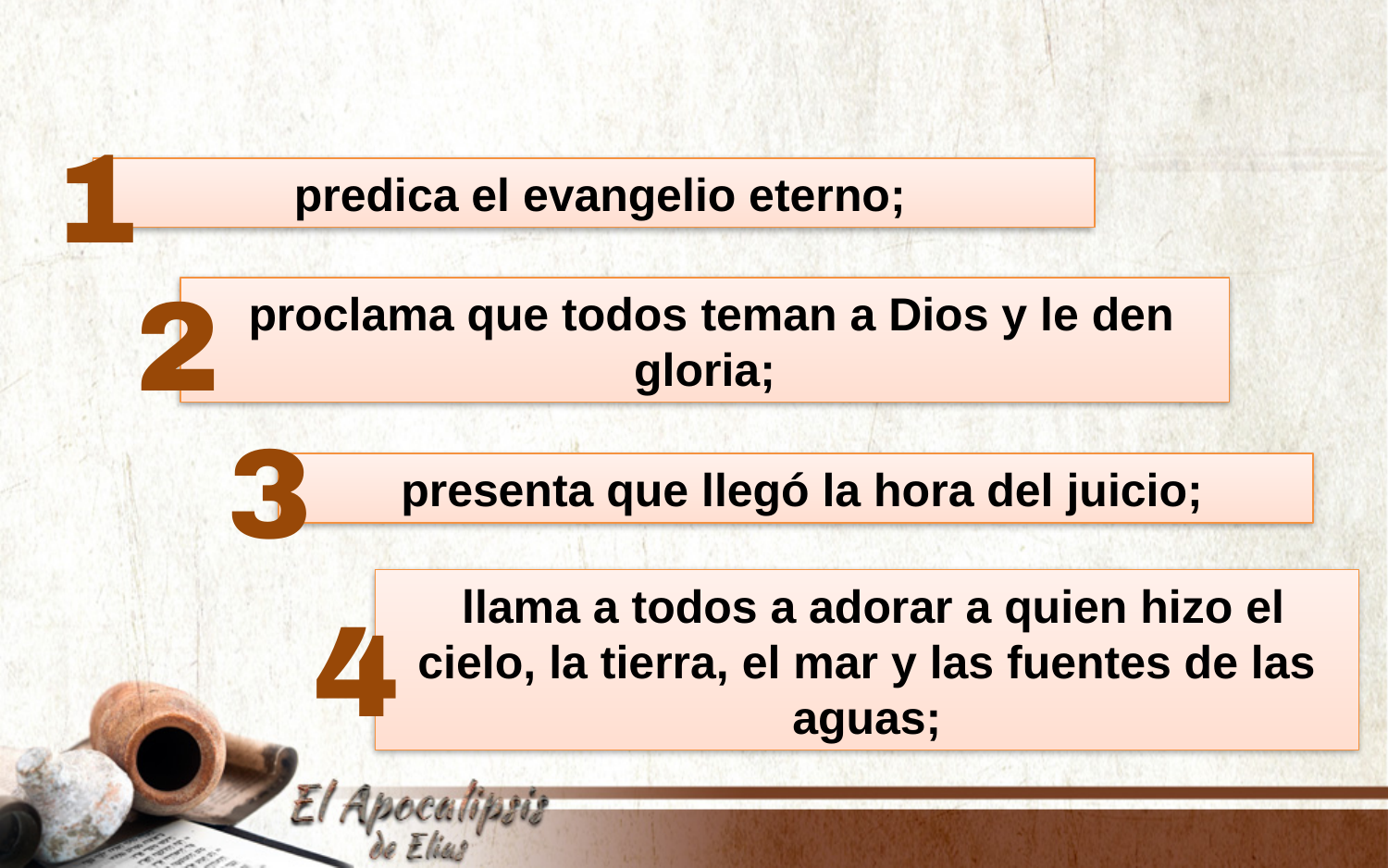

1
 predica el evangelio eterno;
2
 proclama que todos teman a Dios y le den gloria;
3
 presenta que llegó la hora del juicio;
 llama a todos a adorar a quien hizo el cielo, la tierra, el mar y las fuentes de las aguas;
4